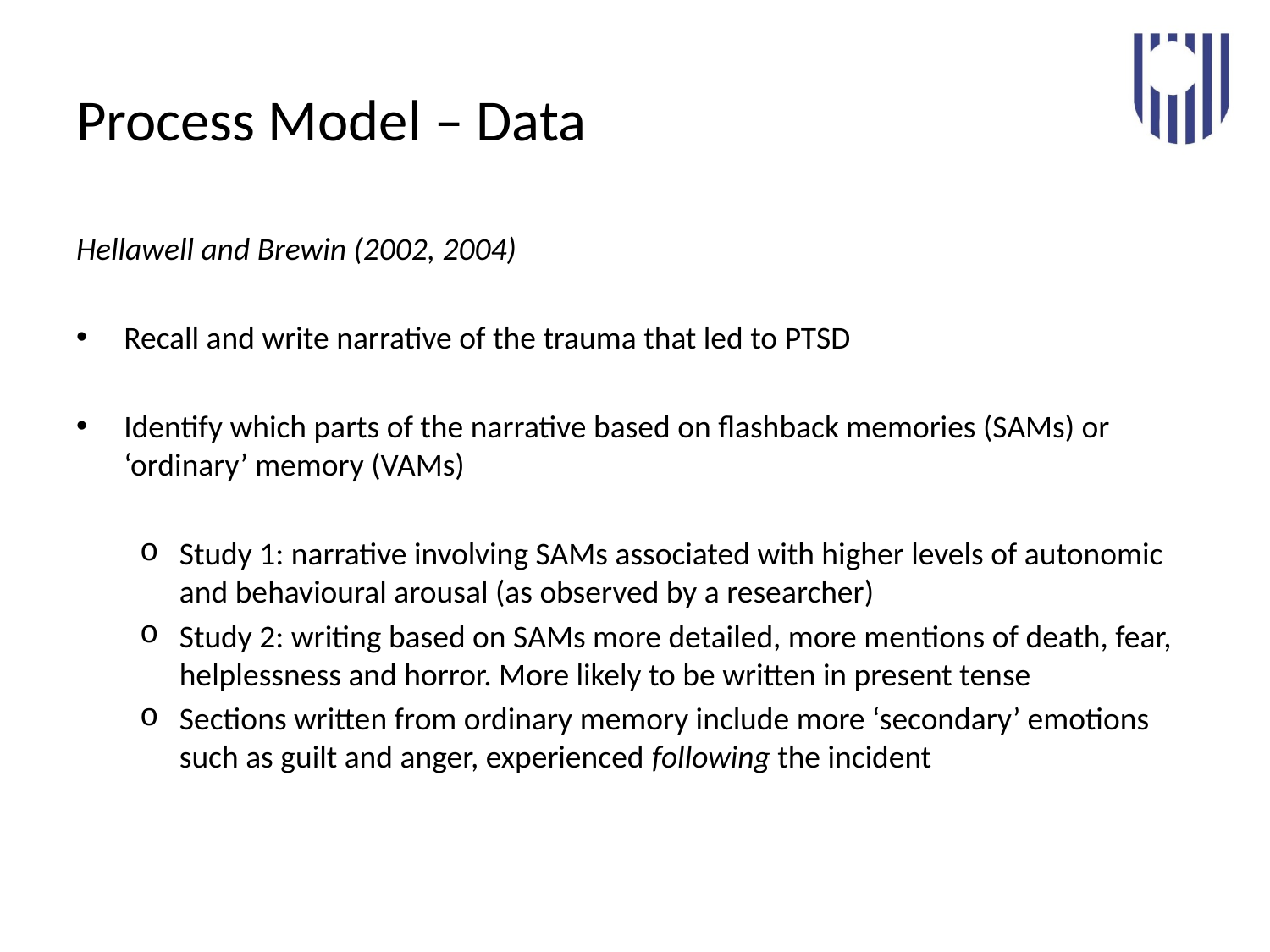

# Process Model – Data
Hellawell and Brewin (2002, 2004)

Recall and write narrative of the trauma that led to PTSD

Identify which parts of the narrative based on flashback memories (SAMs) or ‘ordinary’ memory (VAMs)

Study 1: narrative involving SAMs associated with higher levels of autonomic and behavioural arousal (as observed by a researcher)
Study 2: writing based on SAMs more detailed, more mentions of death, fear, helplessness and horror. More likely to be written in present tense
Sections written from ordinary memory include more ‘secondary’ emotions such as guilt and anger, experienced following the incident